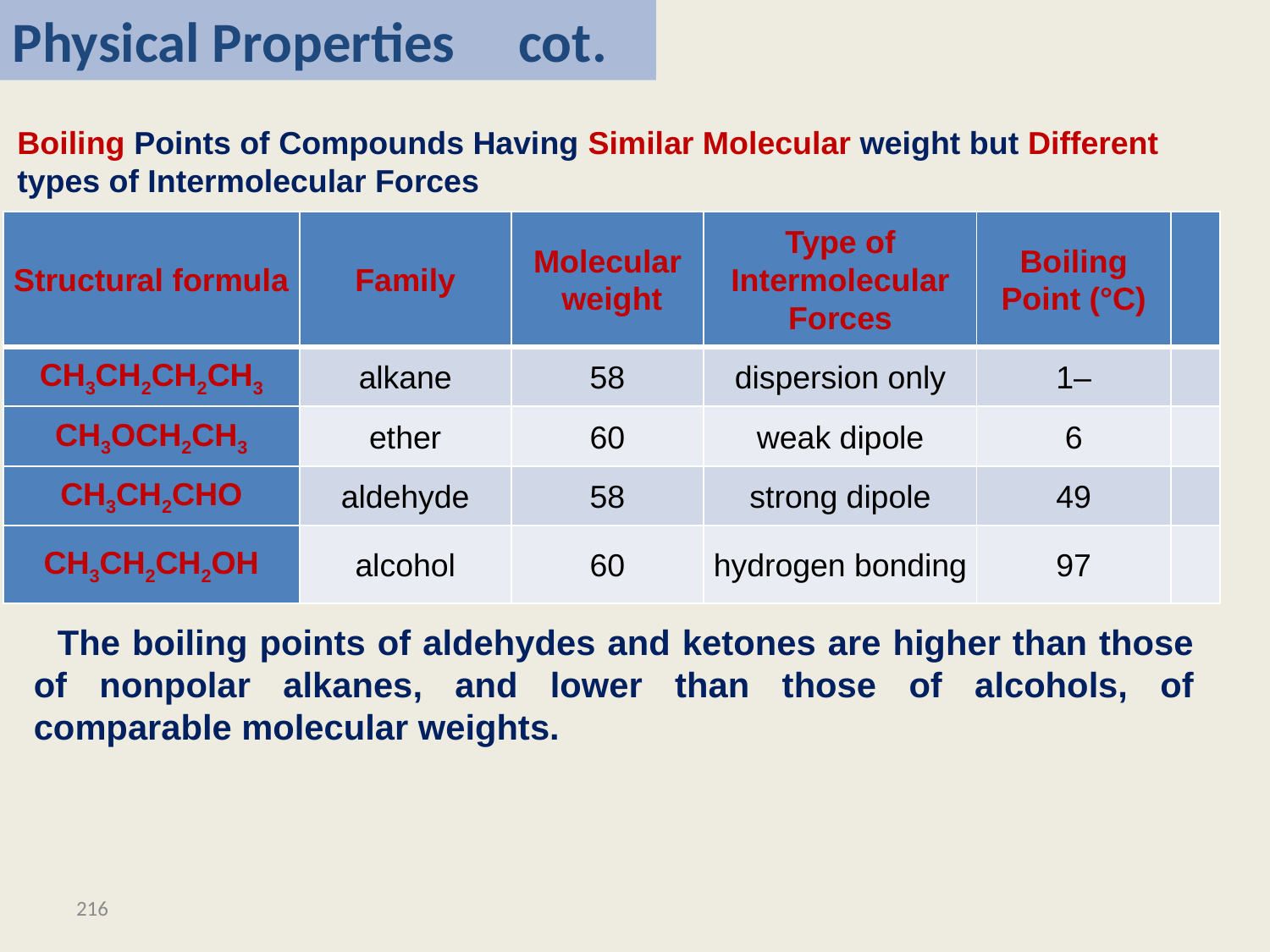

Physical Properties     cot.
Boiling Points of Compounds Having Similar Molecular weight but Different types of Intermolecular Forces
| Structural formula | Family | Molecular weight | Type of Intermolecular Forces | Boiling Point (°C) |  |
| --- | --- | --- | --- | --- | --- |
| CH3CH2CH2CH3 | alkane | 58 | dispersion only | –1 |  |
| CH3OCH2CH3 | ether | 60 | weak dipole | 6 |  |
| CH3CH2CHO | aldehyde | 58 | strong dipole | 49 |  |
| CH3CH2CH2OH | alcohol | 60 | hydrogen bonding | 97 |  |
  The boiling points of aldehydes and ketones are higher than those of nonpolar alkanes, and lower than those of alcohols, of comparable molecular weights.
216